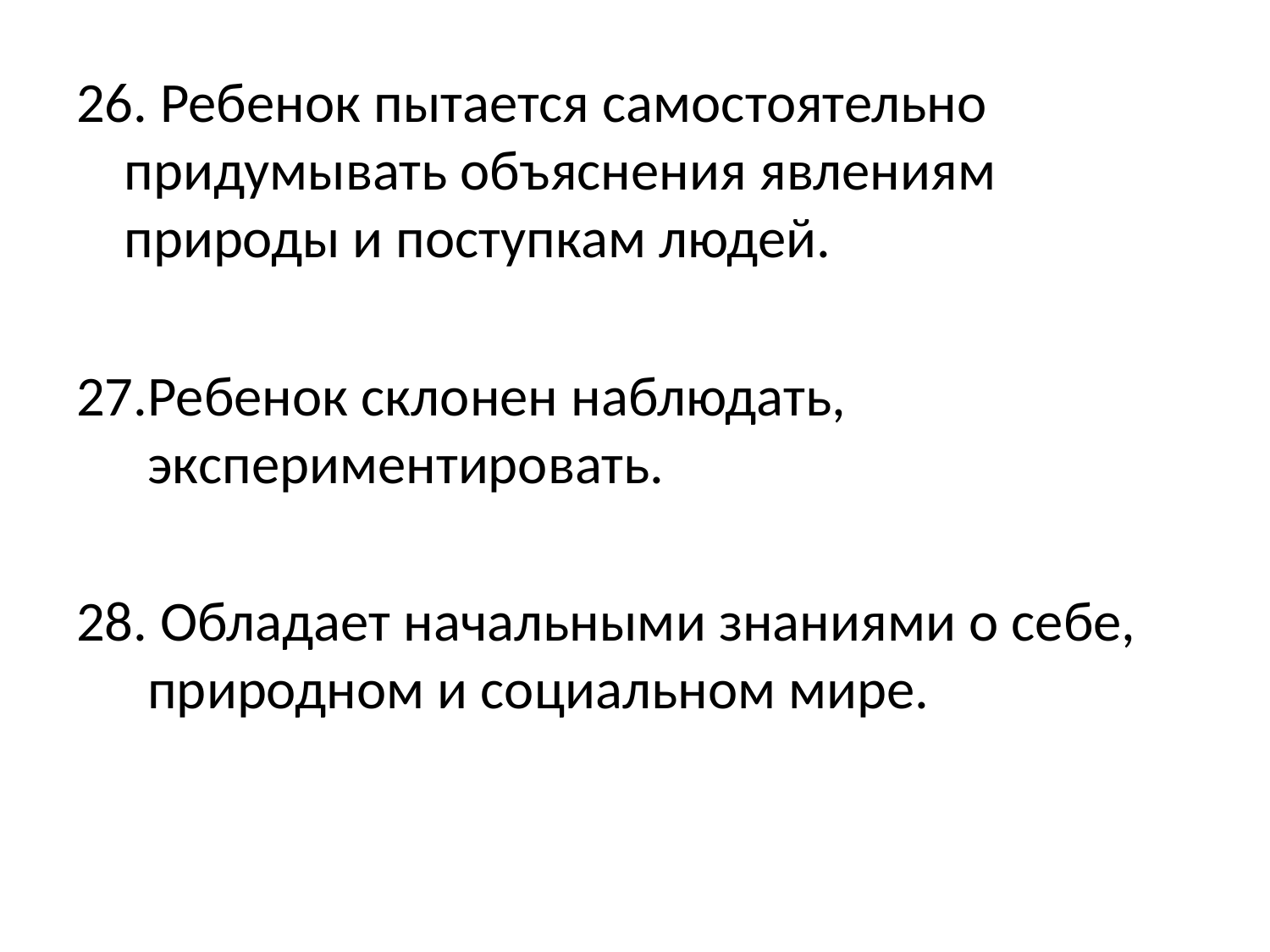

26. Ребенок пытается самостоятельно придумывать объяснения явлениям природы и поступкам людей.

Ребенок склонен наблюдать, экспериментировать.

 Обладает начальными знаниями о себе, природном и социальном мире.